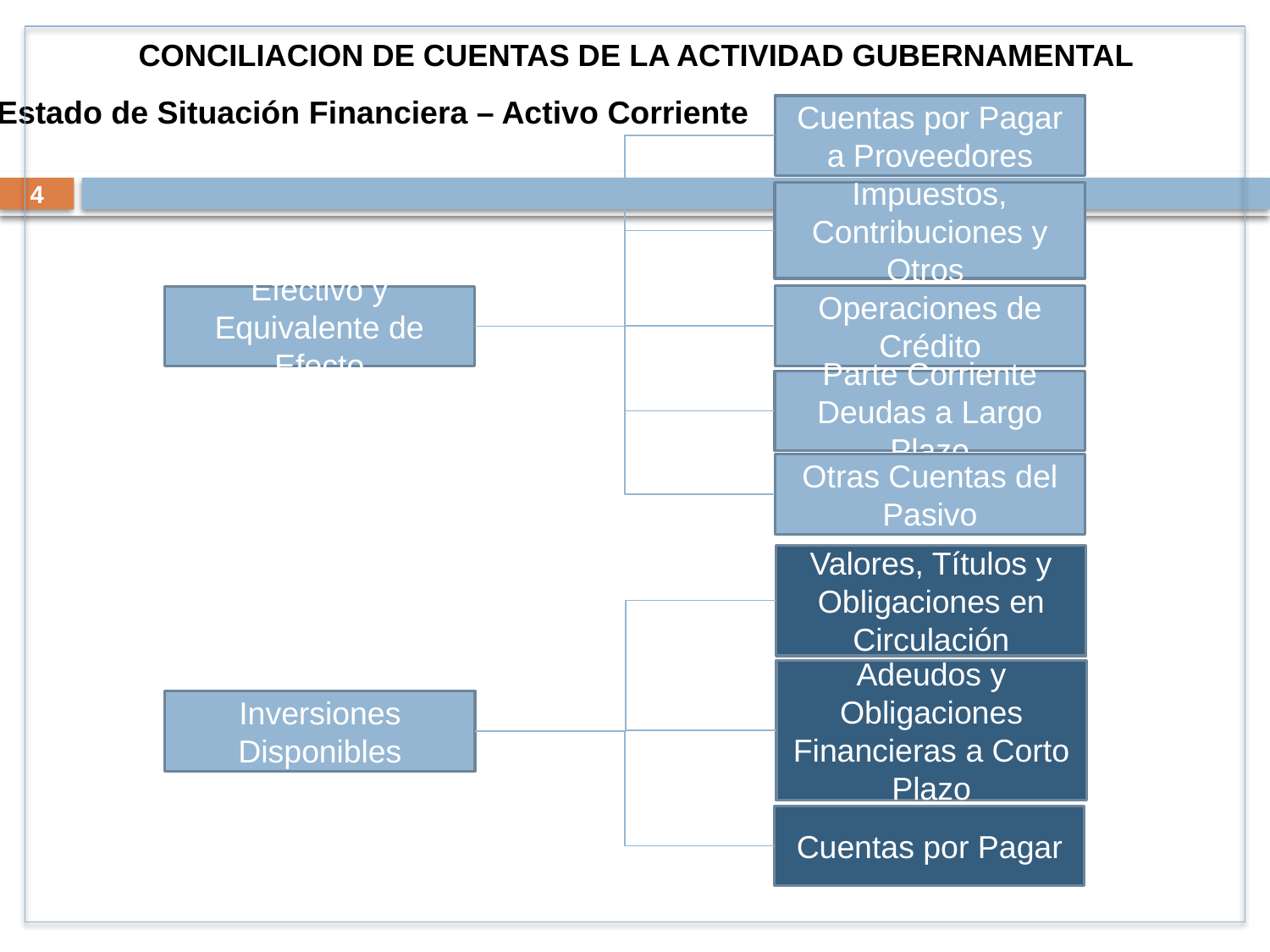

CONCILIACION DE CUENTAS DE LA ACTIVIDAD GUBERNAMENTAL

Estado de Situación Financiera – Activo Corriente
Cuentas por Pagar a Proveedores
4
Impuestos, Contribuciones y Otros
Operaciones de Crédito
Efectivo y Equivalente de Efecto
Parte Corriente Deudas a Largo Plazo
Otras Cuentas del Pasivo
Valores, Títulos y Obligaciones en Circulación
Adeudos y Obligaciones Financieras a Corto Plazo
Inversiones Disponibles
Cuentas por Pagar